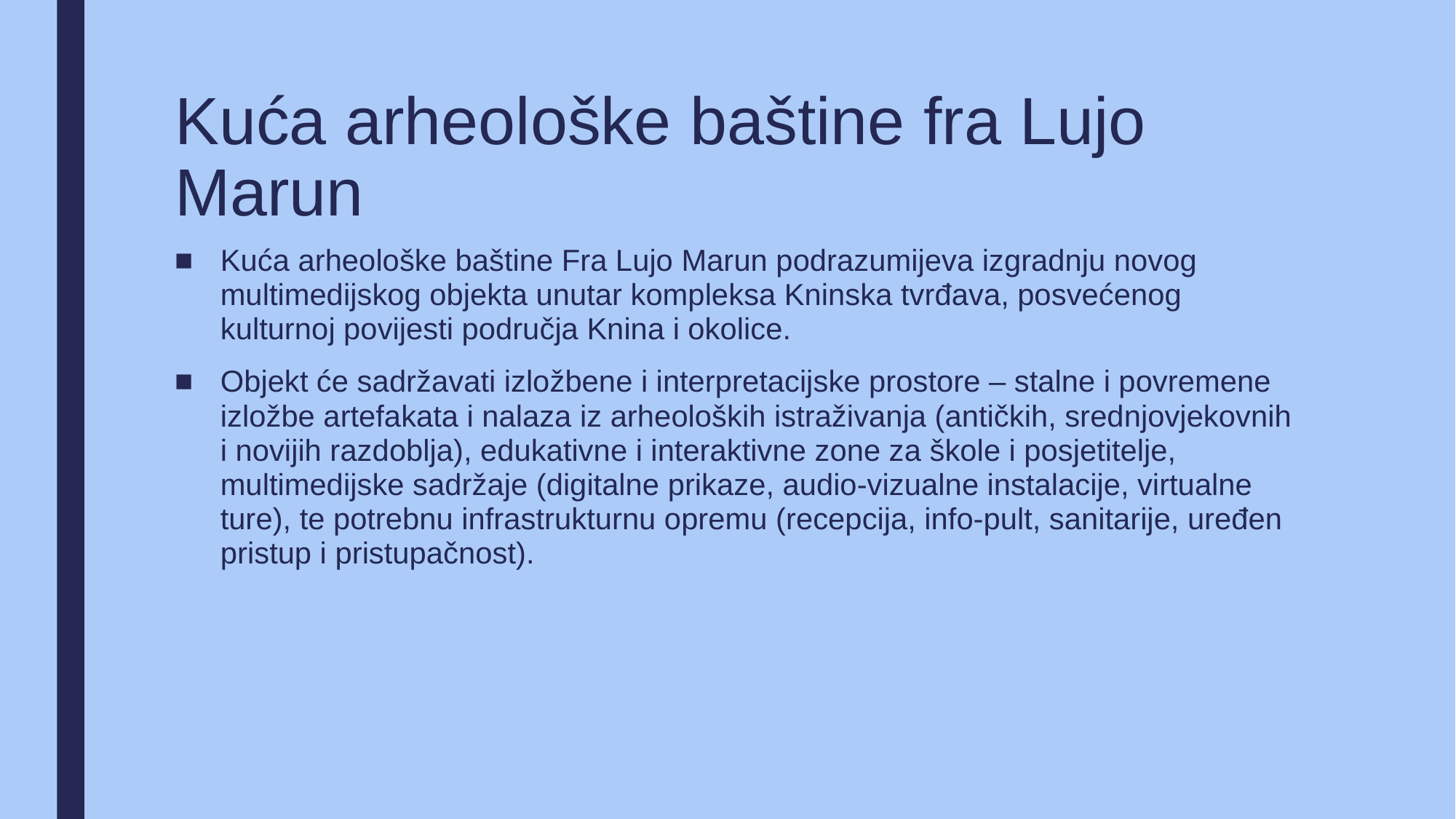

# Kuća arheološke baštine fra Lujo Marun
Kuća arheološke baštine Fra Lujo Marun podrazumijeva izgradnju novog multimedijskog objekta unutar kompleksa Kninska tvrđava, posvećenog kulturnoj povijesti područja Knina i okolice.
Objekt će sadržavati izložbene i interpretacijske prostore – stalne i povremene izložbe artefakata i nalaza iz arheoloških istraživanja (antičkih, srednjovjekovnih i novijih razdoblja), edukativne i interaktivne zone za škole i posjetitelje, multimedijske sadržaje (digitalne prikaze, audio-vizualne instalacije, virtualne ture), te potrebnu infrastrukturnu opremu (recepcija, info-pult, sanitarije, uređen pristup i pristupačnost).